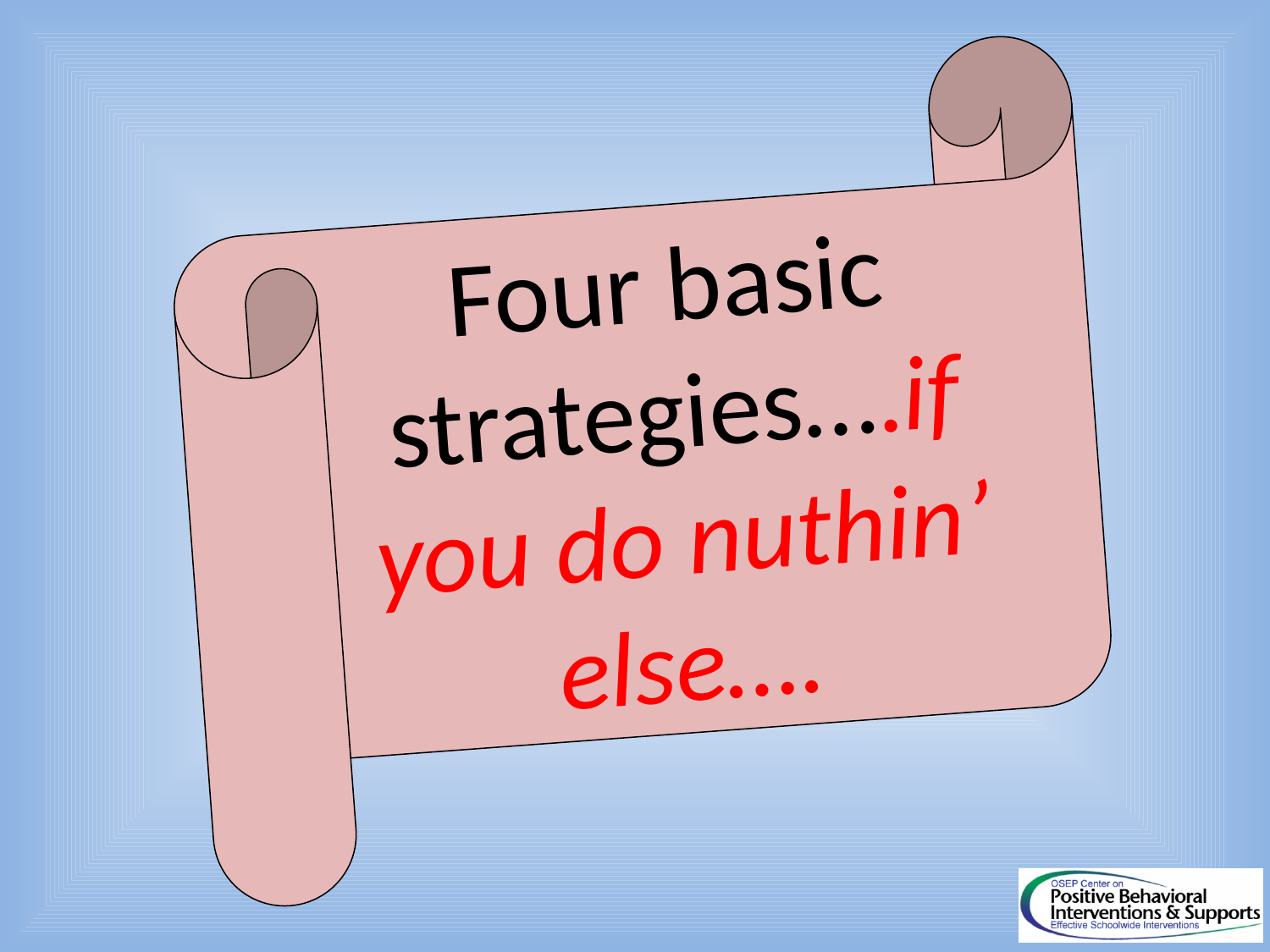

Four basic strategies….if you do nuthin’ else….